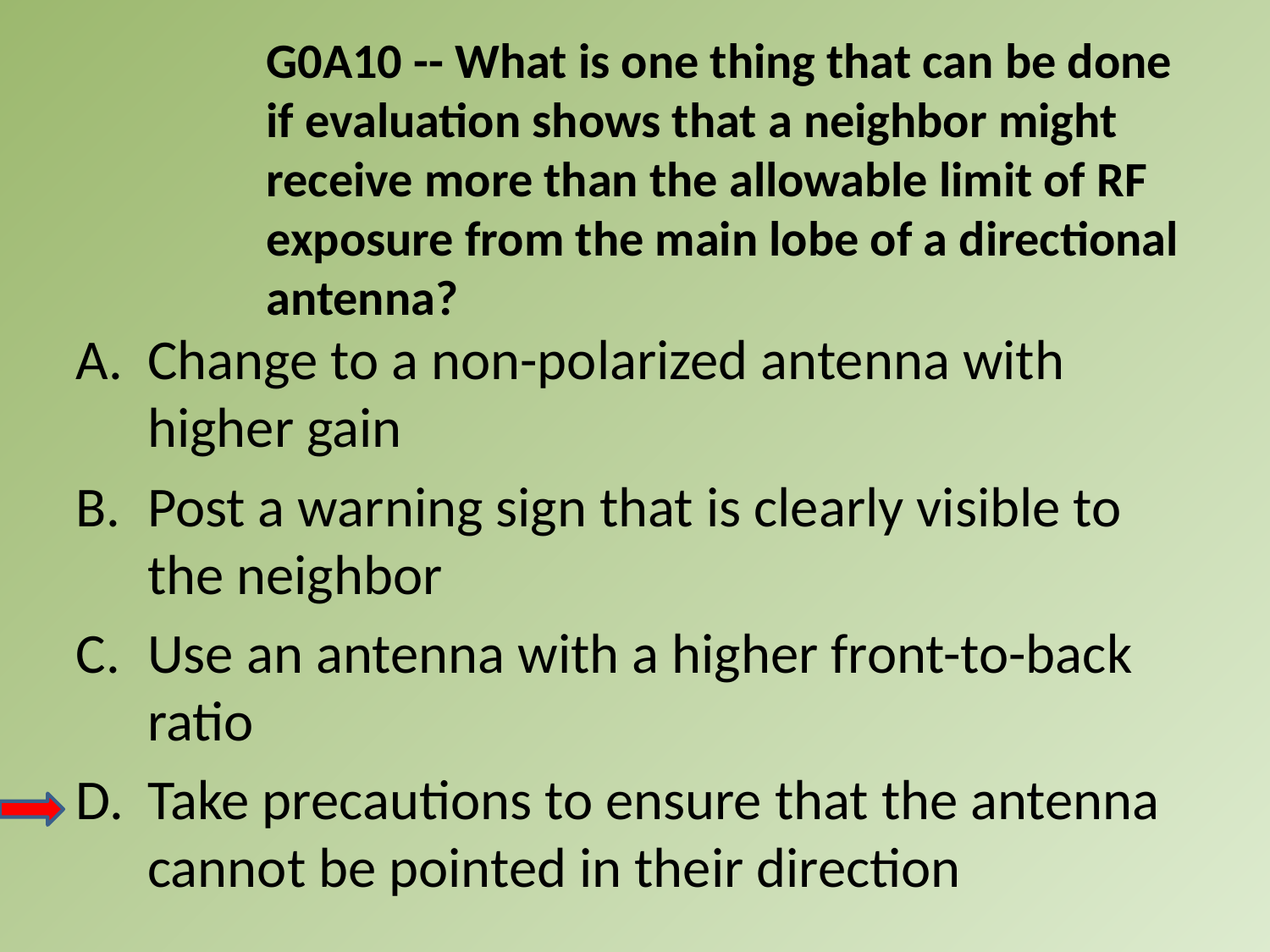

G0A10 -- What is one thing that can be done if evaluation shows that a neighbor might receive more than the allowable limit of RF exposure from the main lobe of a directional antenna?
Change to a non-polarized antenna with higher gain
Post a warning sign that is clearly visible to the neighbor
Use an antenna with a higher front-to-back ratio
Take precautions to ensure that the antenna cannot be pointed in their direction